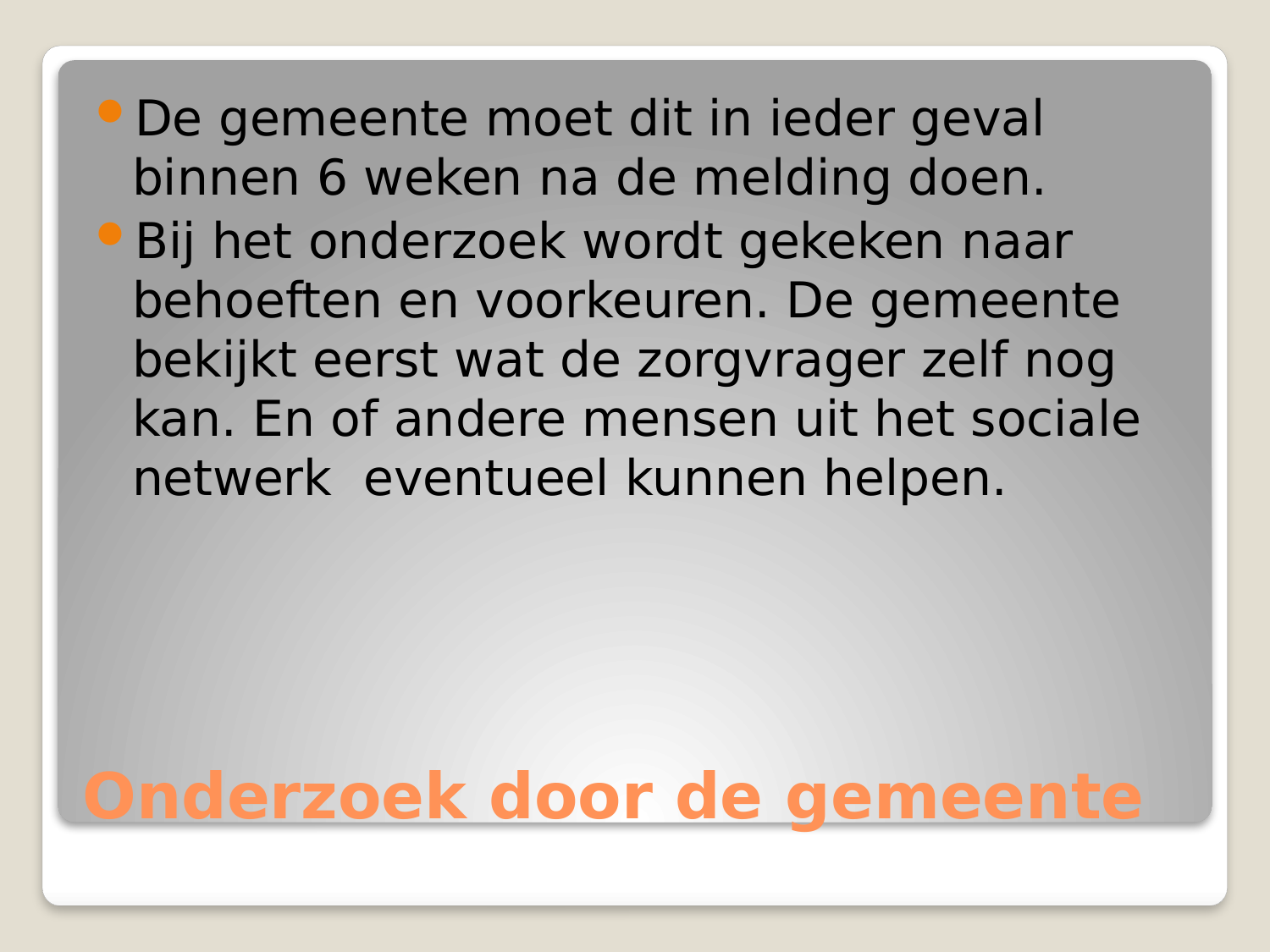

De gemeente moet dit in ieder geval binnen 6 weken na de melding doen.
Bij het onderzoek wordt gekeken naar  behoeften en voorkeuren. De gemeente bekijkt eerst wat de zorgvrager zelf nog kan. En of andere mensen uit het sociale netwerk  eventueel kunnen helpen.

# Onderzoek door de gemeente